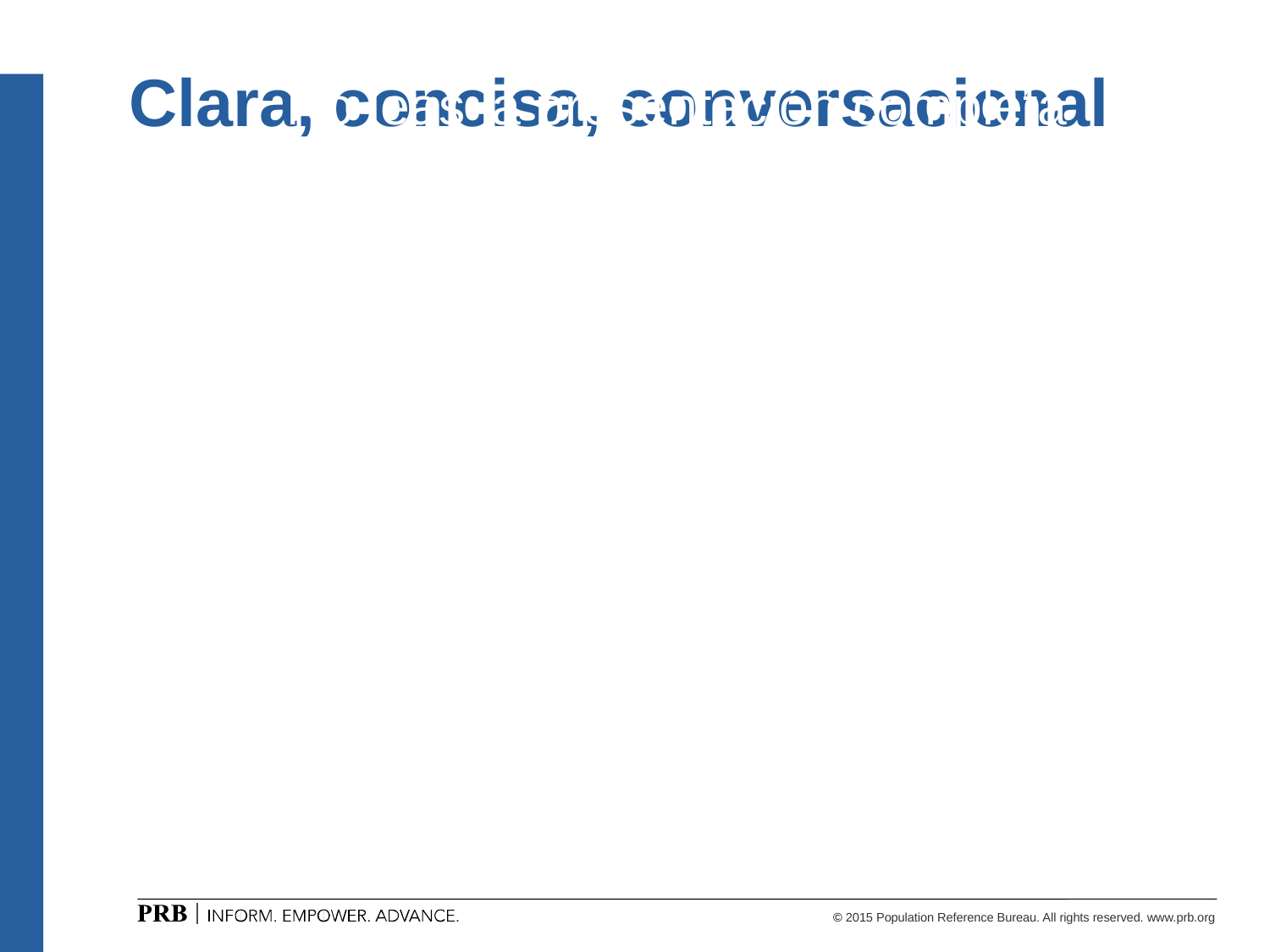

# Clara, concisa, conversacional
No leas la presentación completa
Memoriza partes claves
Haz contacto visual
Escribe tus notas tal como hablas
Céntrate en la claridad – palabras cortas y simples
Describe por completo los gráficos y tablas